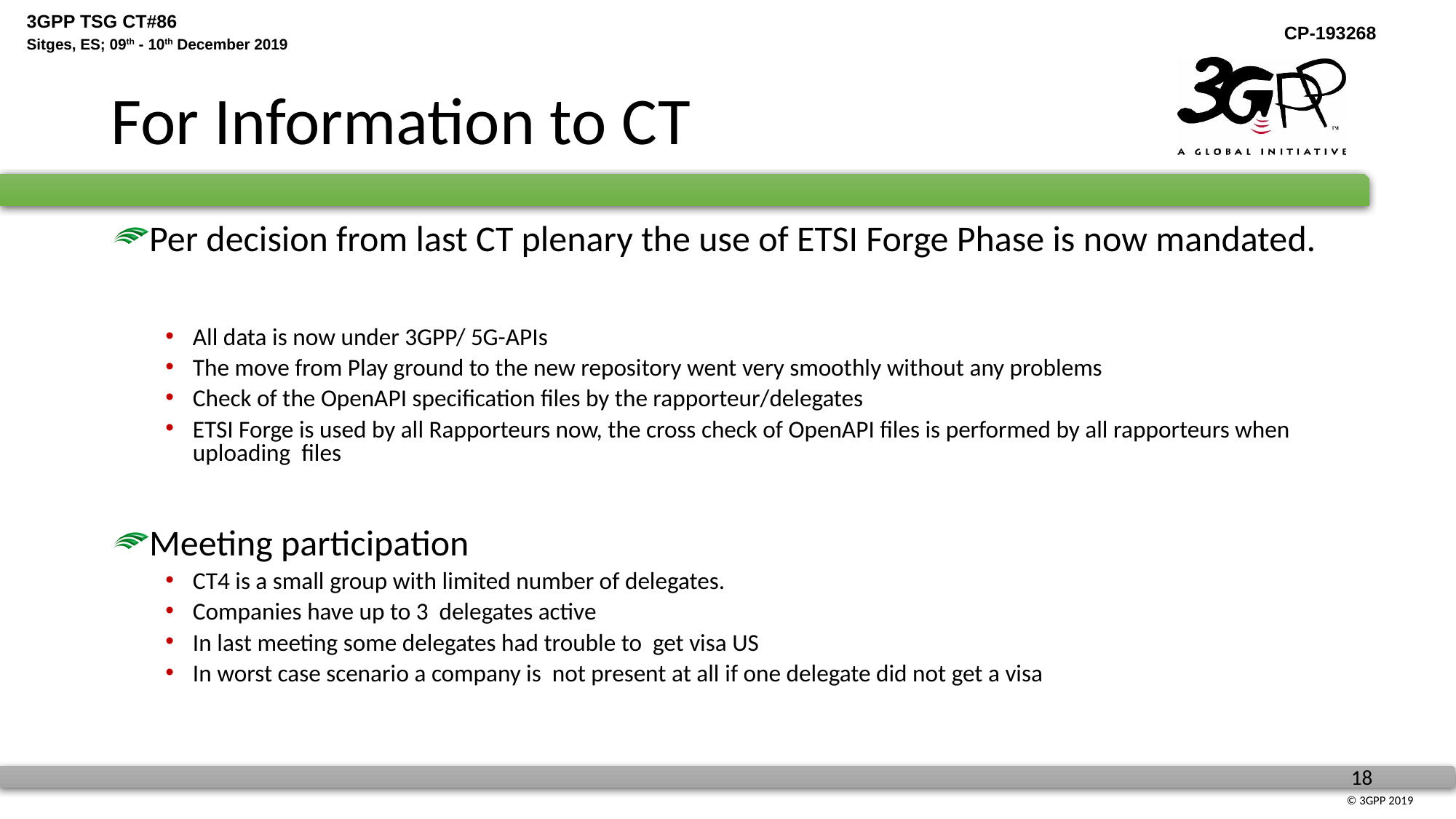

# For Information to CT
Per decision from last CT plenary the use of ETSI Forge Phase is now mandated.

All data is now under 3GPP/ 5G-APIs
The move from Play ground to the new repository went very smoothly without any problems
Check of the OpenAPI specification files by the rapporteur/delegates
ETSI Forge is used by all Rapporteurs now, the cross check of OpenAPI files is performed by all rapporteurs when uploading  files

Meeting participation
CT4 is a small group with limited number of delegates.
Companies have up to 3  delegates active
In last meeting some delegates had trouble to  get visa US
In worst case scenario a company is  not present at all if one delegate did not get a visa